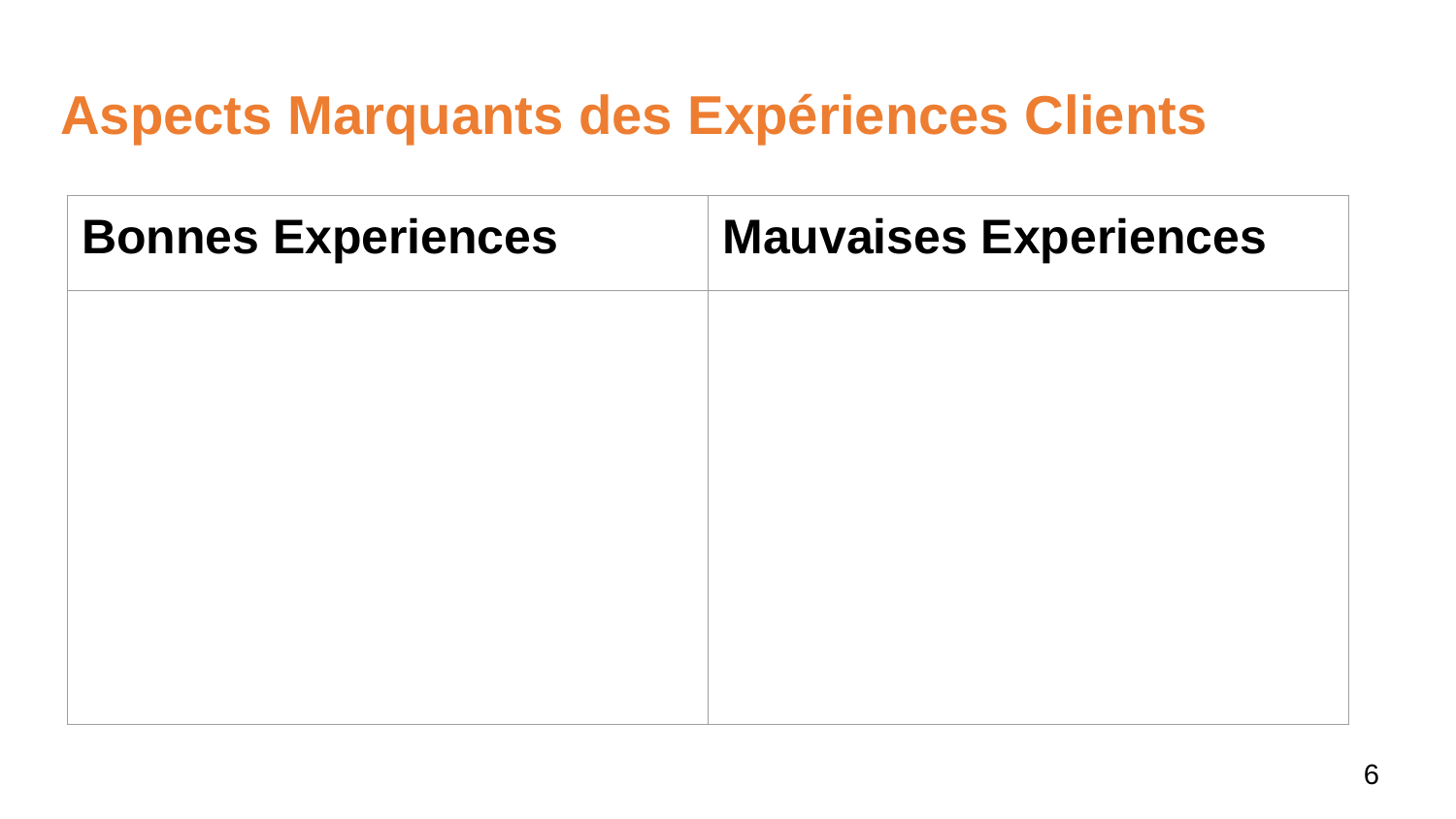

# Aspects Marquants des Expériences Clients
| Bonnes Experiences | Mauvaises Experiences |
| --- | --- |
|  |  |
6